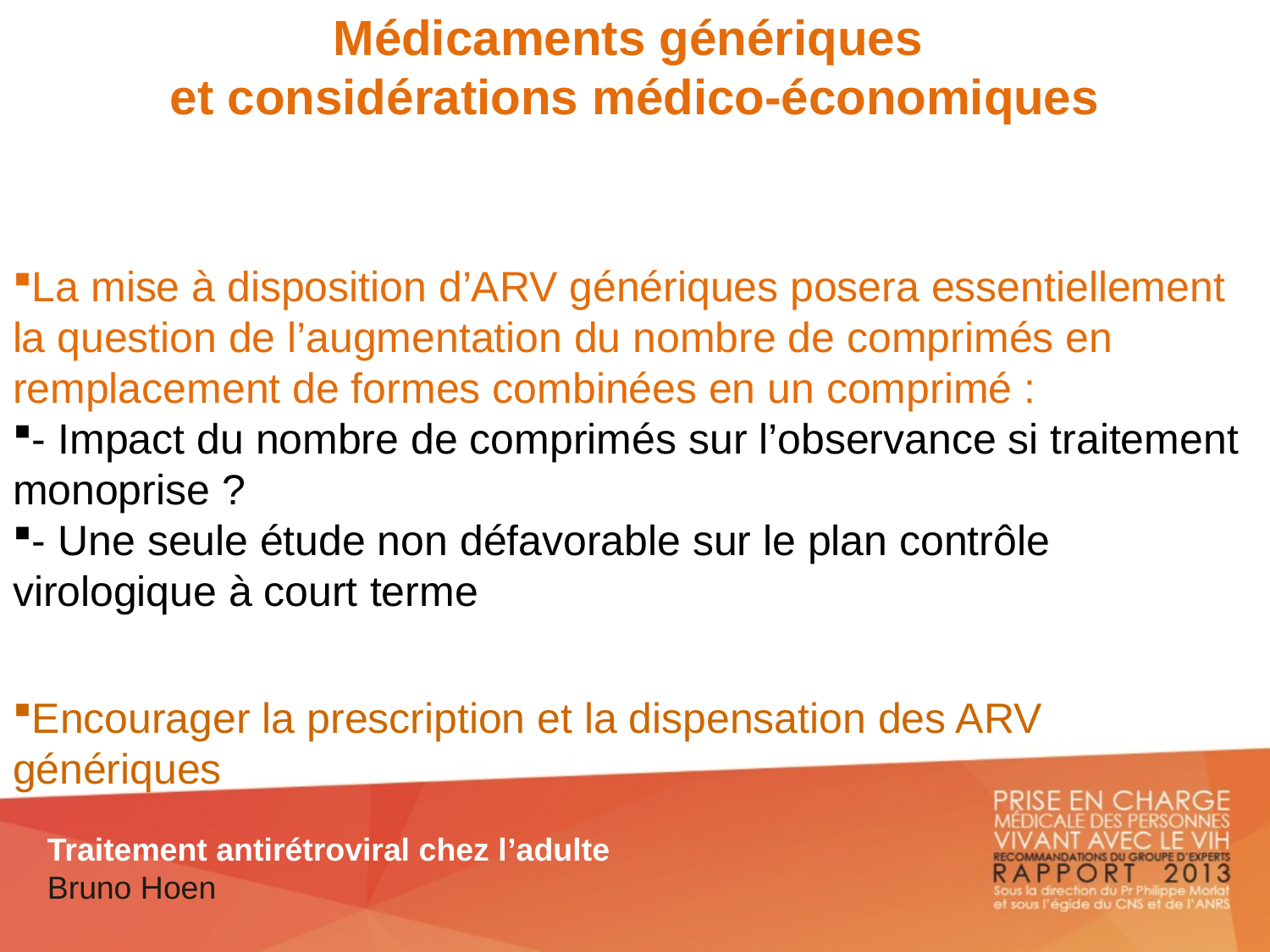

Médicaments génériques
et considérations médico-économiques

La mise à disposition d’ARV génériques posera essentiellement la question de l’augmentation du nombre de comprimés en remplacement de formes combinées en un comprimé :
- Impact du nombre de comprimés sur l’observance si traitement monoprise ?
- Une seule étude non défavorable sur le plan contrôle virologique à court terme

Encourager la prescription et la dispensation des ARV génériques
Traitement antirétroviral chez l’adulte
Bruno Hoen